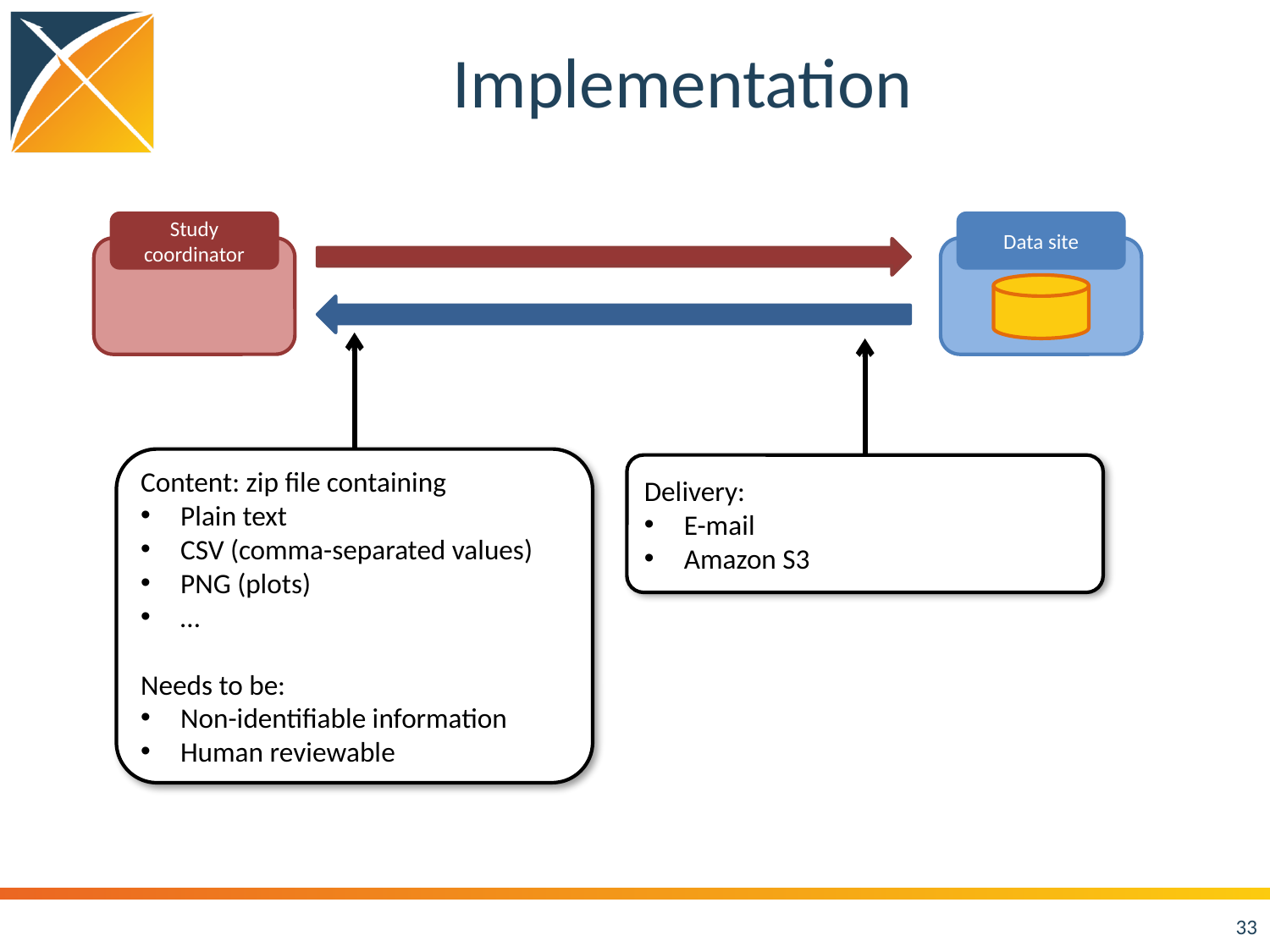

# Implementation
Study coordinator

Data site

Content: zip file containing
Plain text
CSV (comma-separated values)
PNG (plots)
…

Needs to be:
Non-identifiable information
Human reviewable
Delivery:
E-mail
Amazon S3
33